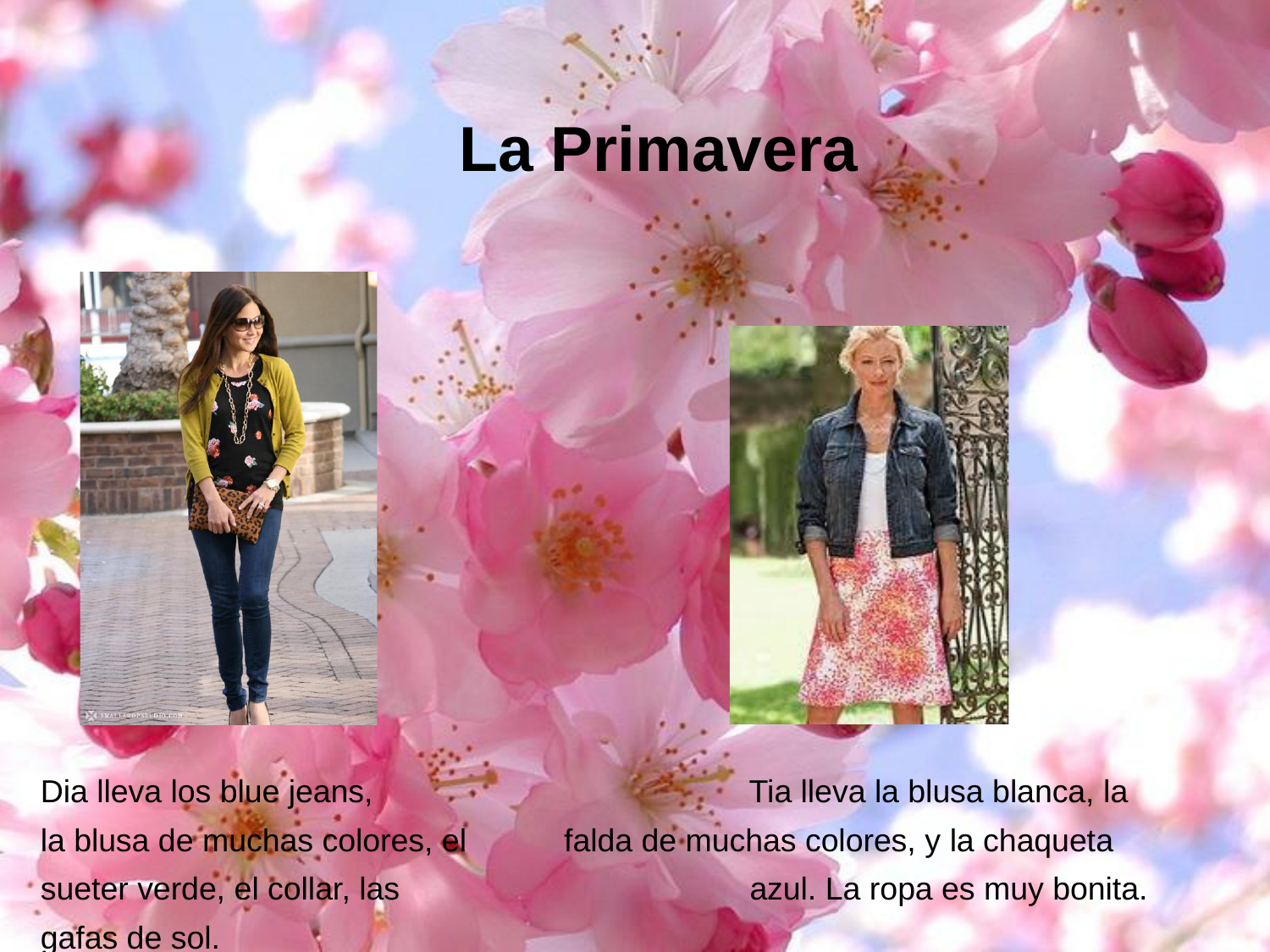

# La Primavera

Dia lleva los blue jeans,			   Tia lleva la blusa blanca, la
la blusa de muchas colores, el           falda de muchas colores, y la chaqueta
sueter verde, el collar, las 			   azul. La ropa es muy bonita.
gafas de sol.